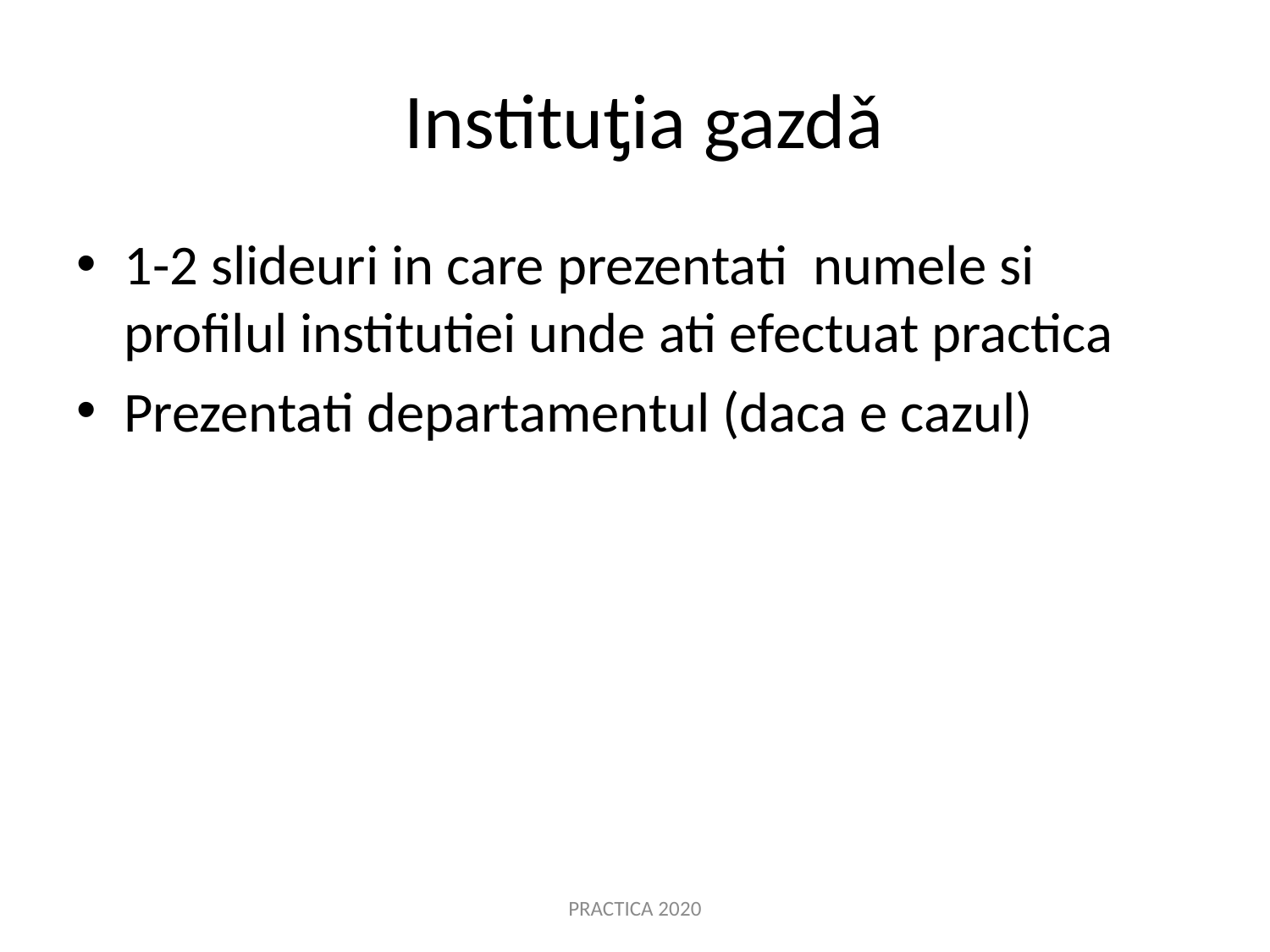

# Instituƫia gazdǎ
1-2 slideuri in care prezentati  numele si profilul institutiei unde ati efectuat practica
Prezentati departamentul (daca e cazul)
PRACTICA 2020